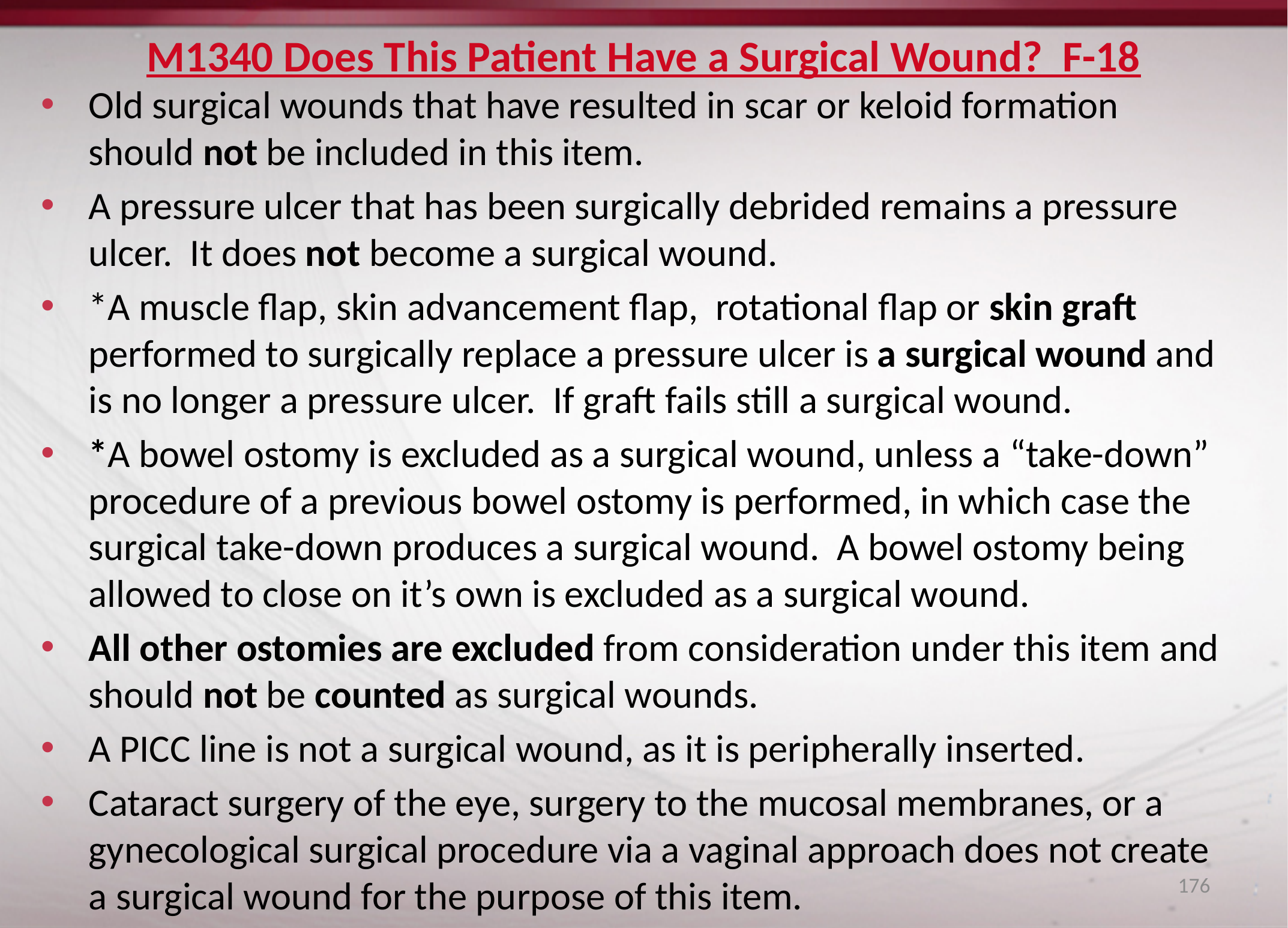

# M1340 Does This Patient Have a Surgical Wound?  F-18
Old surgical wounds that have resulted in scar or keloid formation should not be included in this item.
A pressure ulcer that has been surgically debrided remains a pressure ulcer.  It does not become a surgical wound.
*A muscle flap, skin advancement flap,  rotational flap or skin graft performed to surgically replace a pressure ulcer is a surgical wound and is no longer a pressure ulcer.  If graft fails still a surgical wound.
*A bowel ostomy is excluded as a surgical wound, unless a “take-down” procedure of a previous bowel ostomy is performed, in which case the surgical take-down produces a surgical wound.  A bowel ostomy being allowed to close on it’s own is excluded as a surgical wound.
All other ostomies are excluded from consideration under this item and should not be counted as surgical wounds.
A PICC line is not a surgical wound, as it is peripherally inserted.
Cataract surgery of the eye, surgery to the mucosal membranes, or a gynecological surgical procedure via a vaginal approach does not create a surgical wound for the purpose of this item.
176